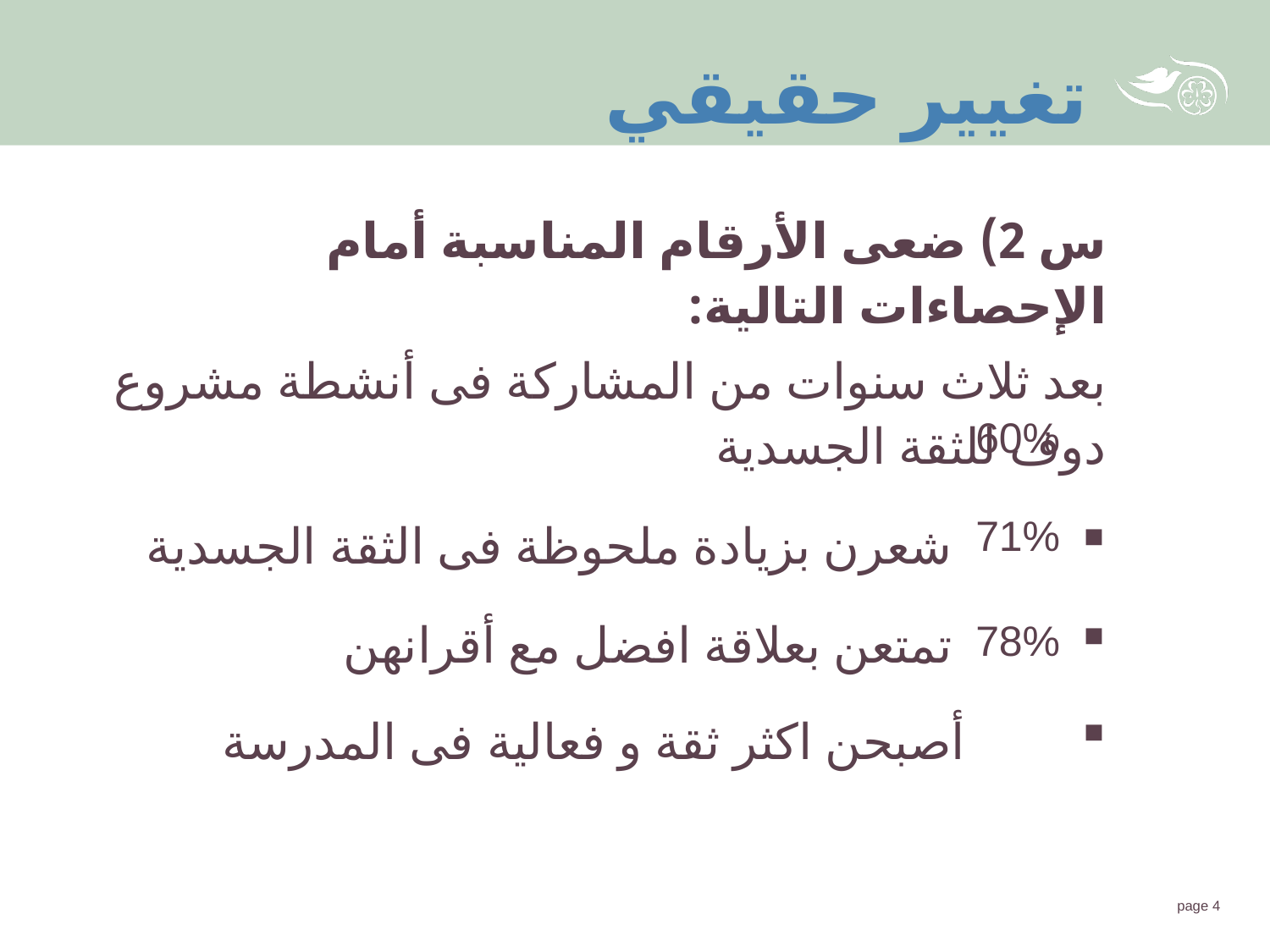

تغيير حقيقي
س 2) ضعى الأرقام المناسبة أمام الإحصاءات التالية:
بعد ثلاث سنوات من المشاركة فى أنشطة مشروع دوف للثقة الجسدية
          شعرن بزيادة ملحوظة فى الثقة الجسدية
          تمتعن بعلاقة افضل مع أقرانهن
         أصبحن اكثر ثقة و فعالية فى المدرسة

60%

71%

78%